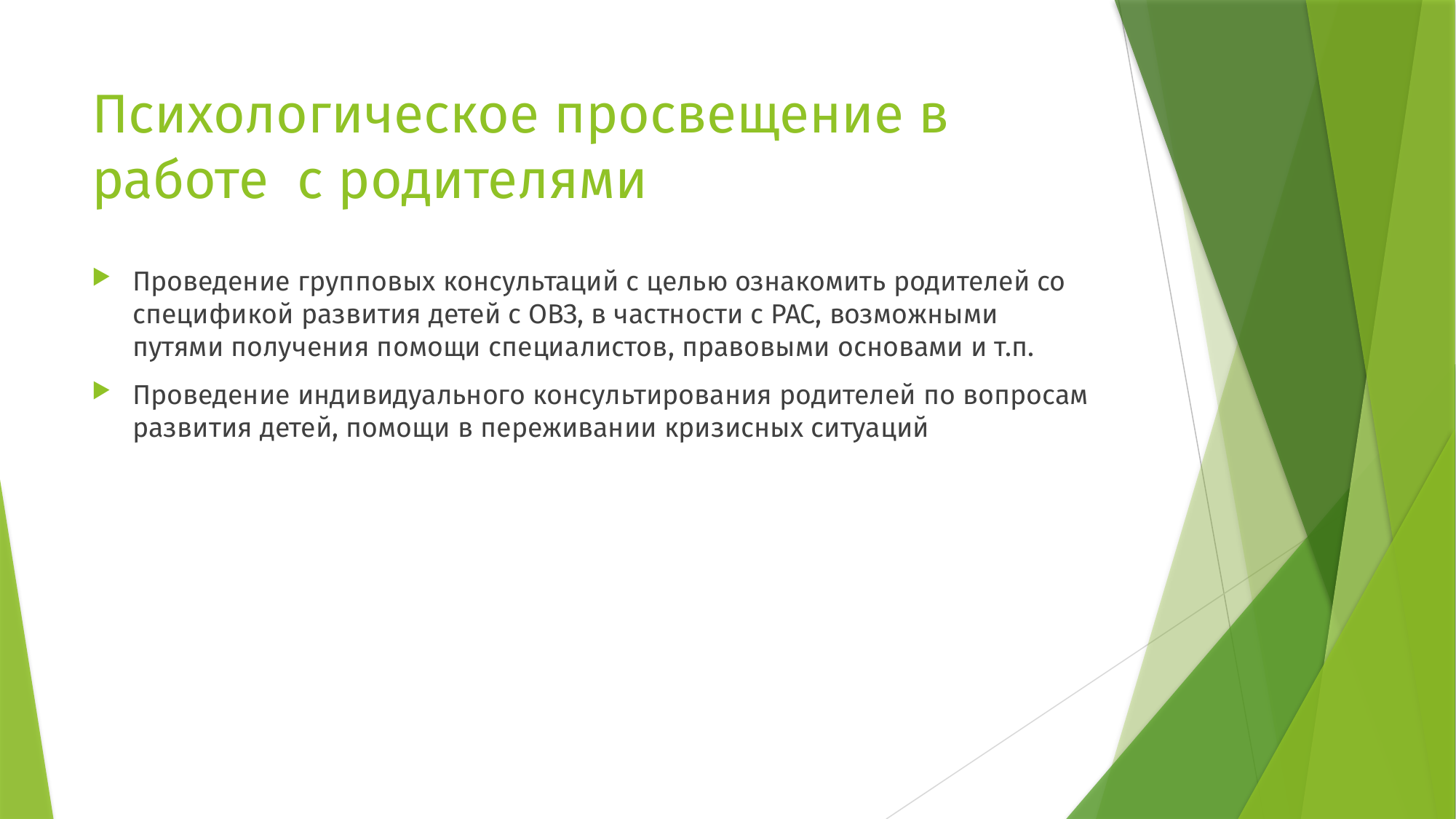

# Психологическое просвещение в работе  с родителями
Проведение групповых консультаций с целью ознакомить родителей со спецификой развития детей с ОВЗ, в частности с РАС, возможными путями получения помощи специалистов, правовыми основами и т.п.
Проведение индивидуального консультирования родителей по вопросам развития детей, помощи в переживании кризисных ситуаций